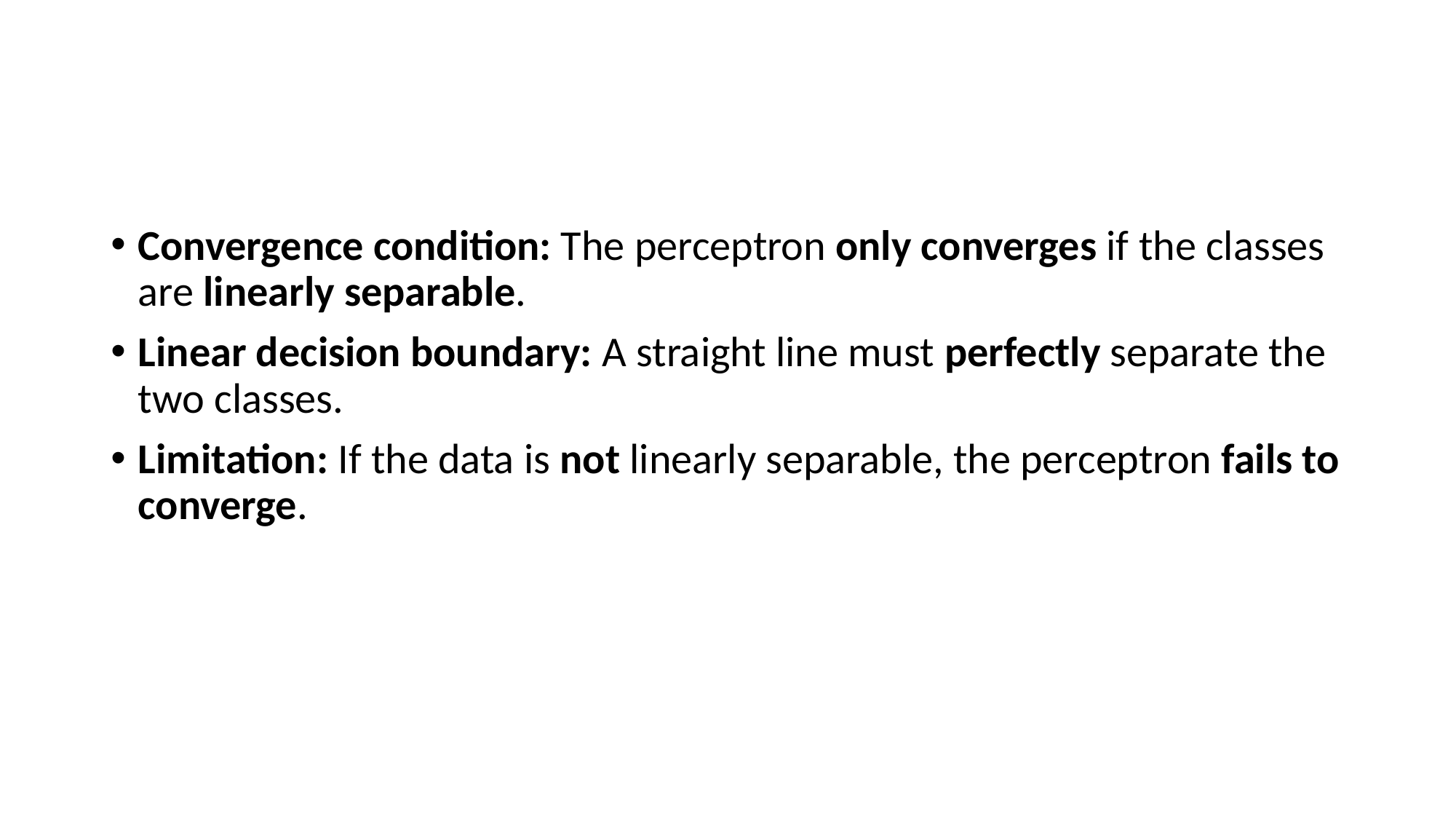

#
Convergence condition: The perceptron only converges if the classes are linearly separable.
Linear decision boundary: A straight line must perfectly separate the two classes.
Limitation: If the data is not linearly separable, the perceptron fails to converge.